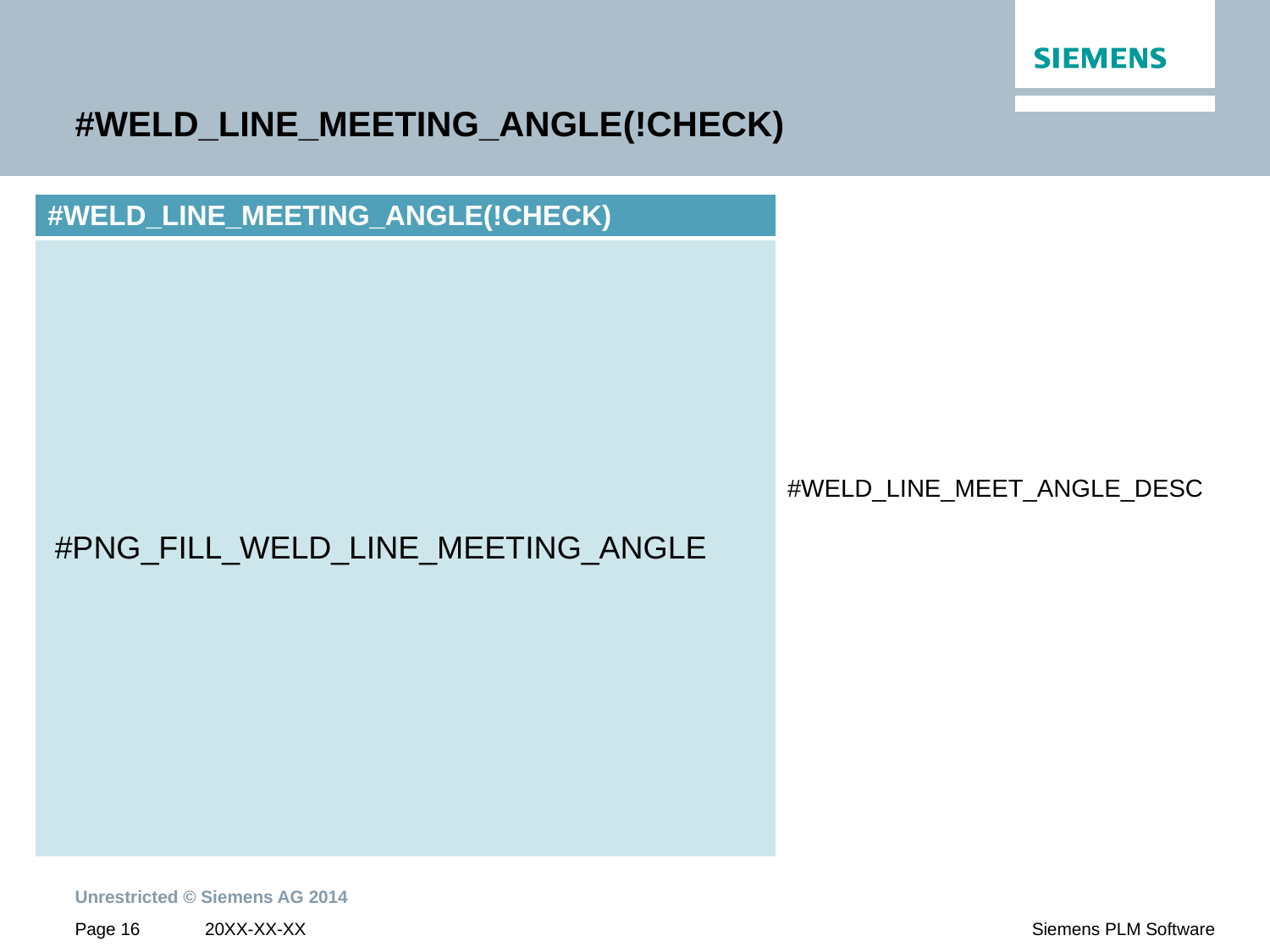

# #WELD_LINE_MEETING_ANGLE(!CHECK)
| #WELD\_LINE\_MEETING\_ANGLE(!CHECK) |
| --- |
|  |
#PNG_FILL_WELD_LINE_MEETING_ANGLE
#WELD_LINE_MEET_ANGLE_DESC